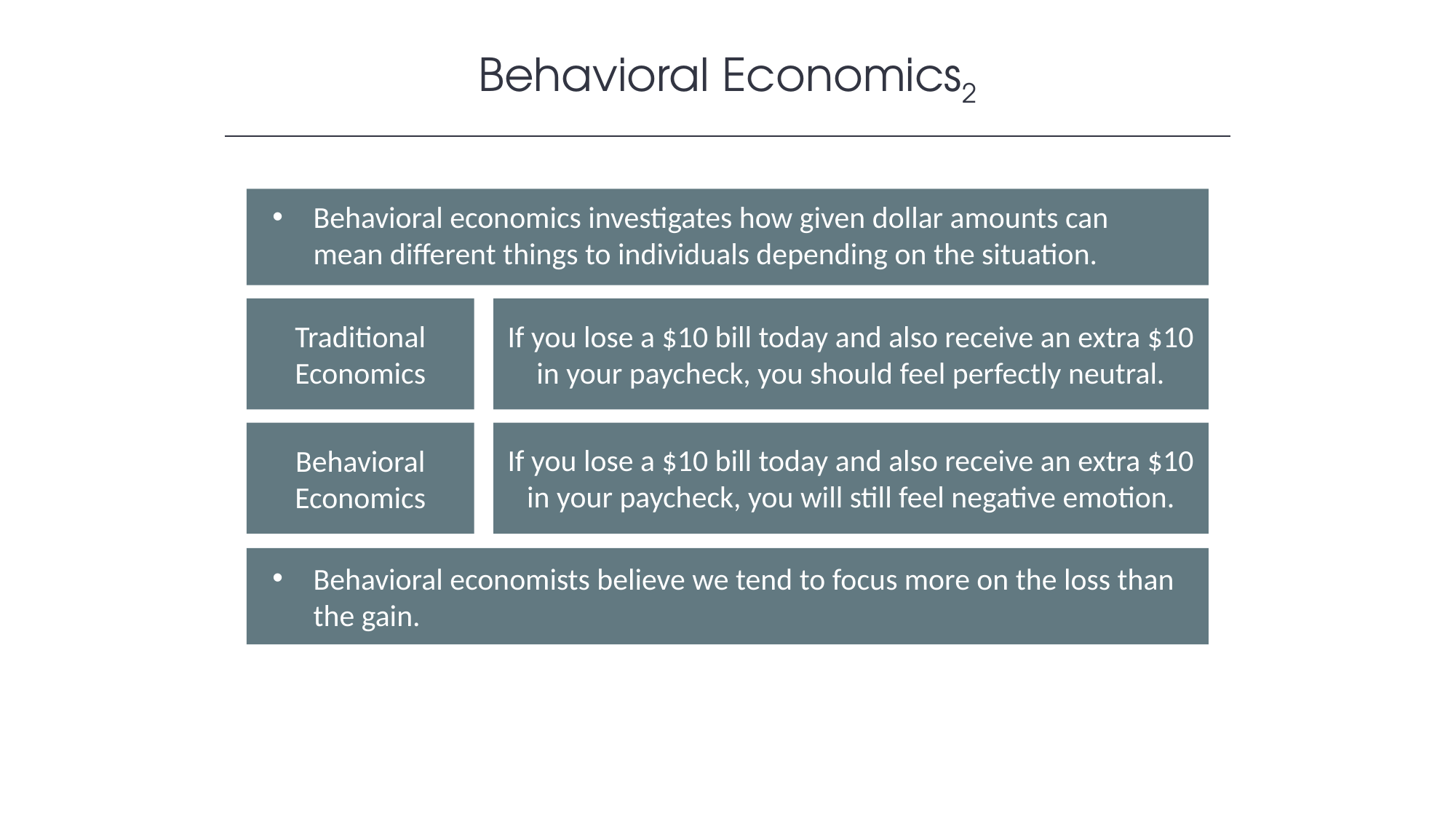

Behavioral Economics2

Behavioral economics investigates how given dollar amounts can mean different things to individuals depending on the situation.
Traditional Economics

If you lose a $10 bill today and also receive an extra $10 in your paycheck, you should feel perfectly neutral.
Behavioral Economics

If you lose a $10 bill today and also receive an extra $10 in your paycheck, you will still feel negative emotion.

Behavioral economists believe we tend to focus more on the loss than the gain.